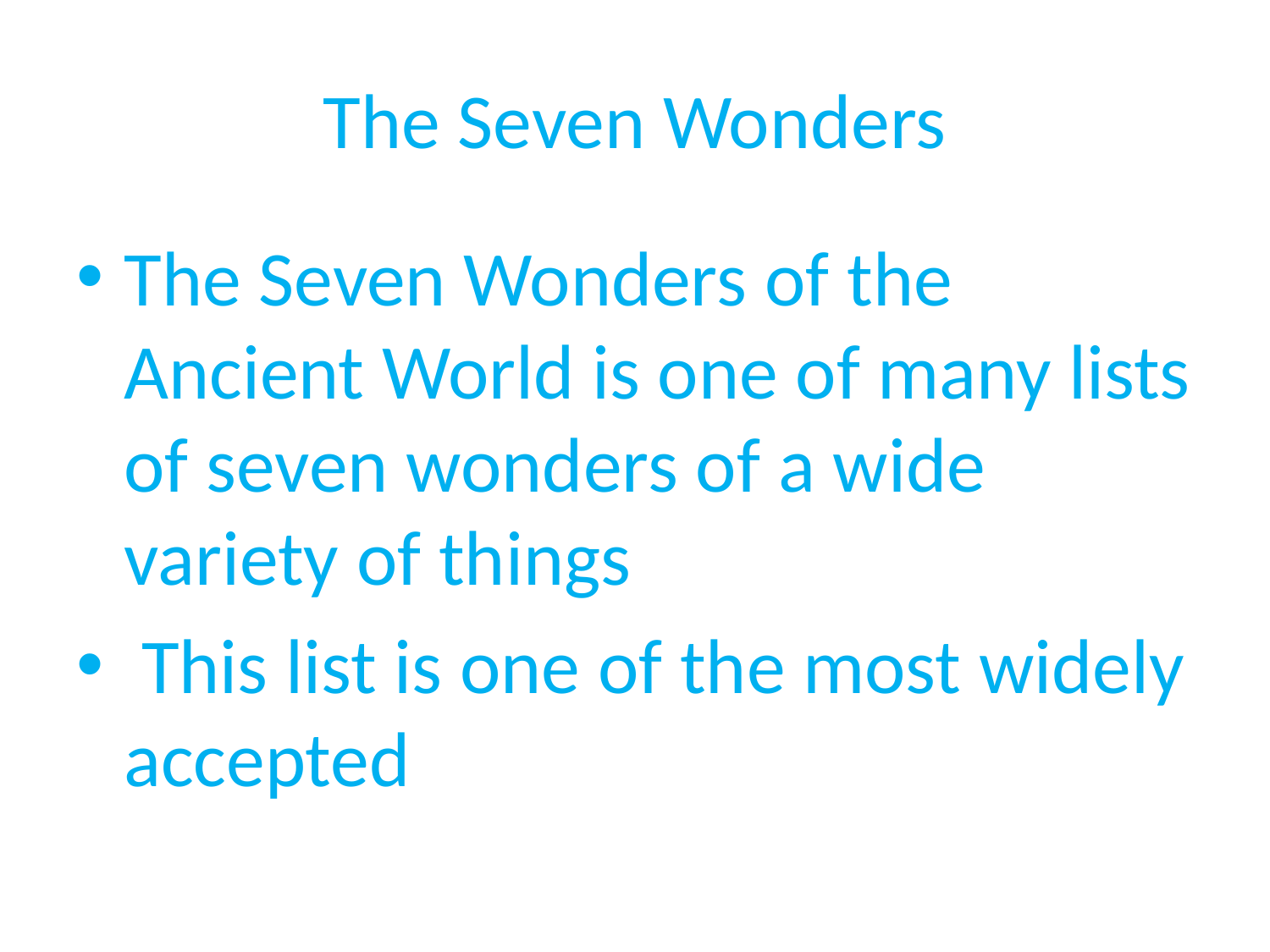

# The Seven Wonders
The Seven Wonders of the Ancient World is one of many lists of seven wonders of a wide variety of things
 This list is one of the most widely accepted